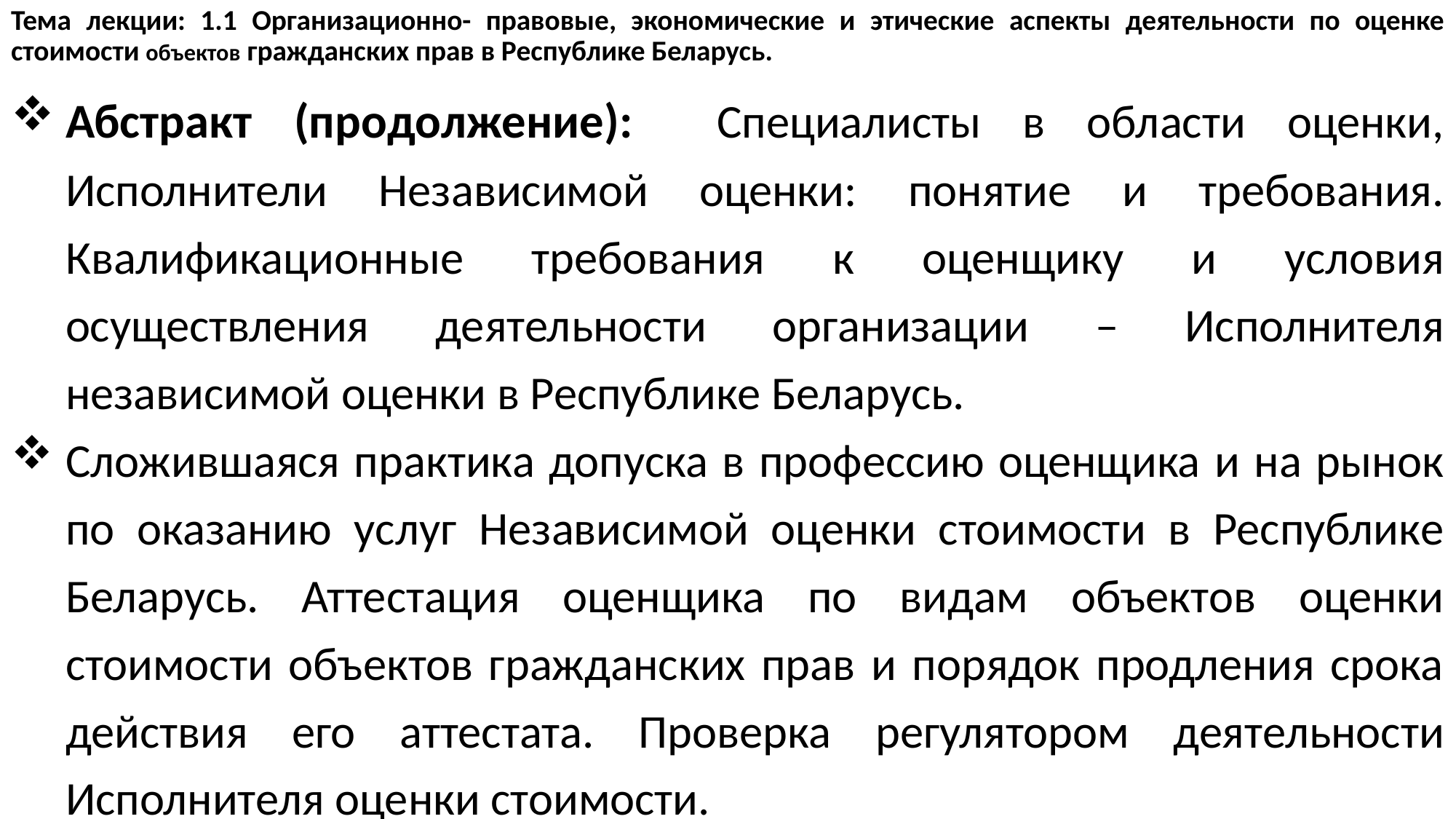

# Тема лекции: 1.1 Организационно- правовые, экономические и этические аспекты деятельности по оценке стоимости объектов гражданских прав в Республике Беларусь.
Абстракт (продолжение):  Специалисты в области оценки, Исполнители Независимой оценки: понятие и требования. Квалификационные требования к оценщику и условия осуществления деятельности организации – Исполнителя независимой оценки в Республике Беларусь.
Сложившаяся практика допуска в профессию оценщика и на рынок по оказанию услуг Независимой оценки стоимости в Республике Беларусь. Аттестация оценщика по видам объектов оценки стоимости объектов гражданских прав и порядок продления срока действия его аттестата. Проверка регулятором деятельности Исполнителя оценки стоимости.